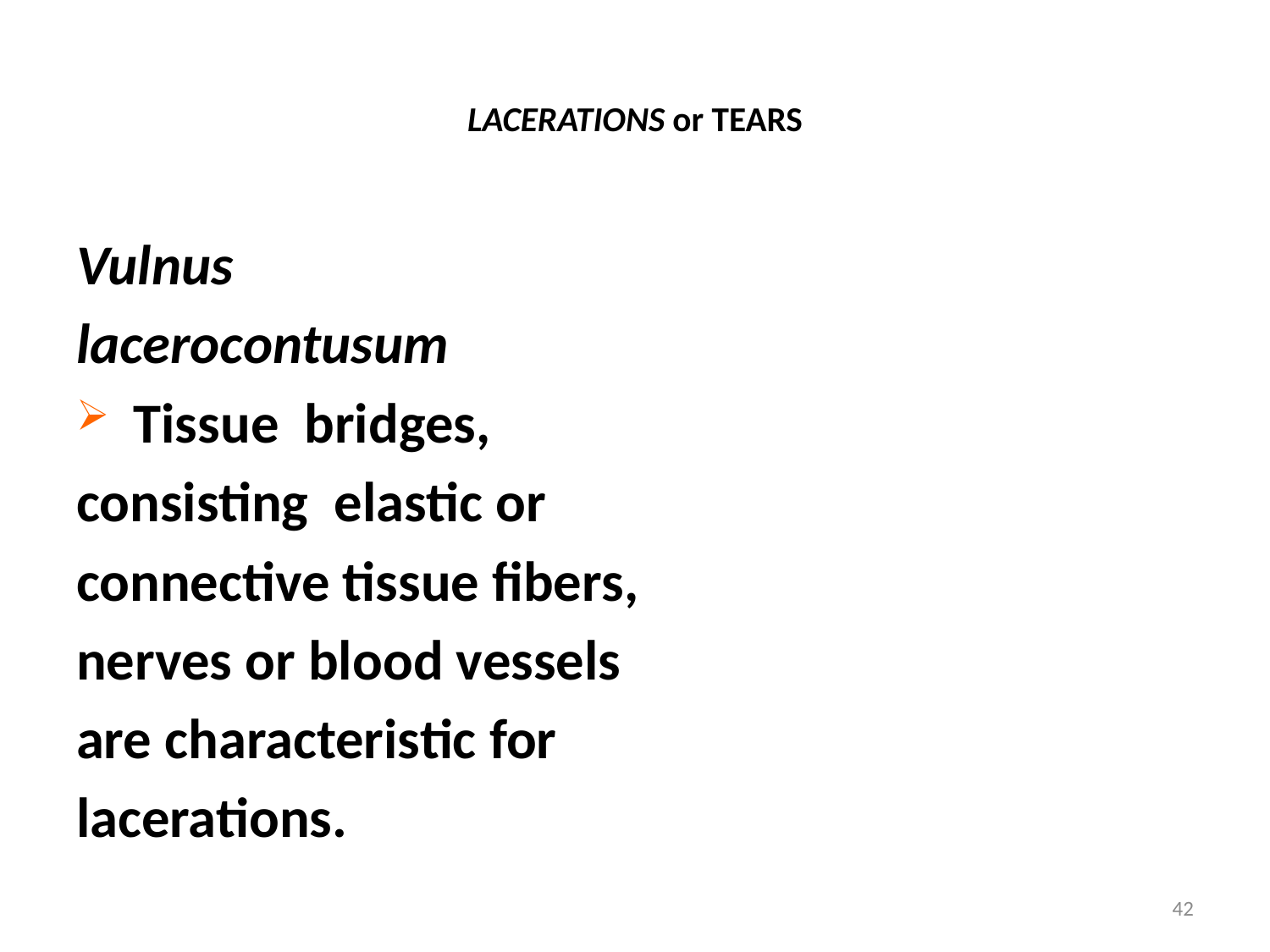

# LACERATIONS or TEARS
Vulnus
lacerocontusum
 Tissue  bridges,
consisting  elastic or
connective tissue fibers,
nerves or blood vessels
are characteristic for
lacerations.

42